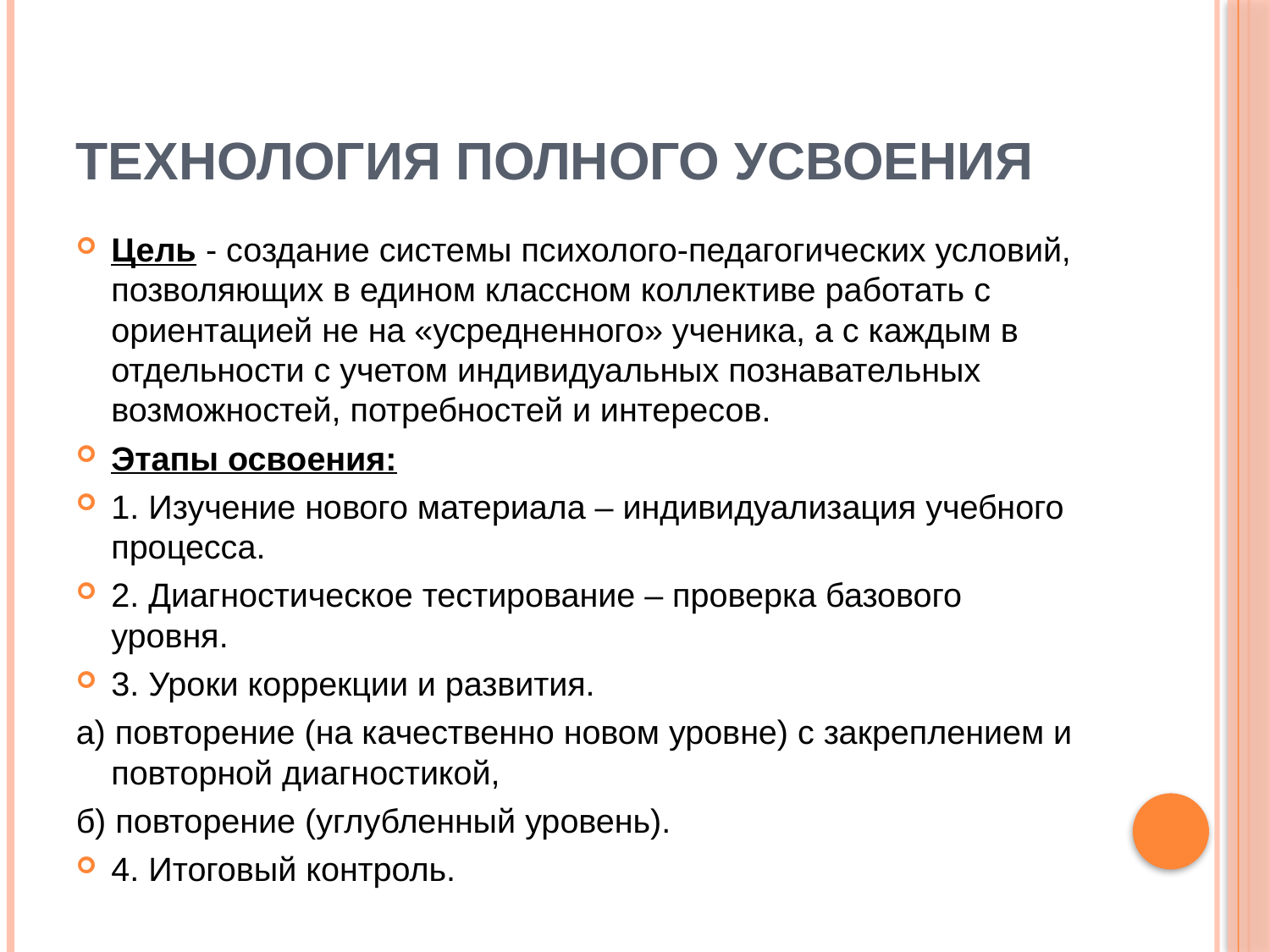

# Технология полного усвоения
Цель - создание системы психолого-педагогических условий, позволяющих в едином классном коллективе работать с ориентацией не на «усредненного» ученика, а с каждым в отдельности с учетом индивидуальных познавательных возможностей, потребностей и интересов.
Этапы освоения:
1. Изучение нового материала – индивидуализация учебного процесса.
2. Диагностическое тестирование – проверка базового уровня.
3. Уроки коррекции и развития.
а) повторение (на качественно новом уровне) с закреплением и повторной диагностикой,
б) повторение (углубленный уровень).
4. Итоговый контроль.